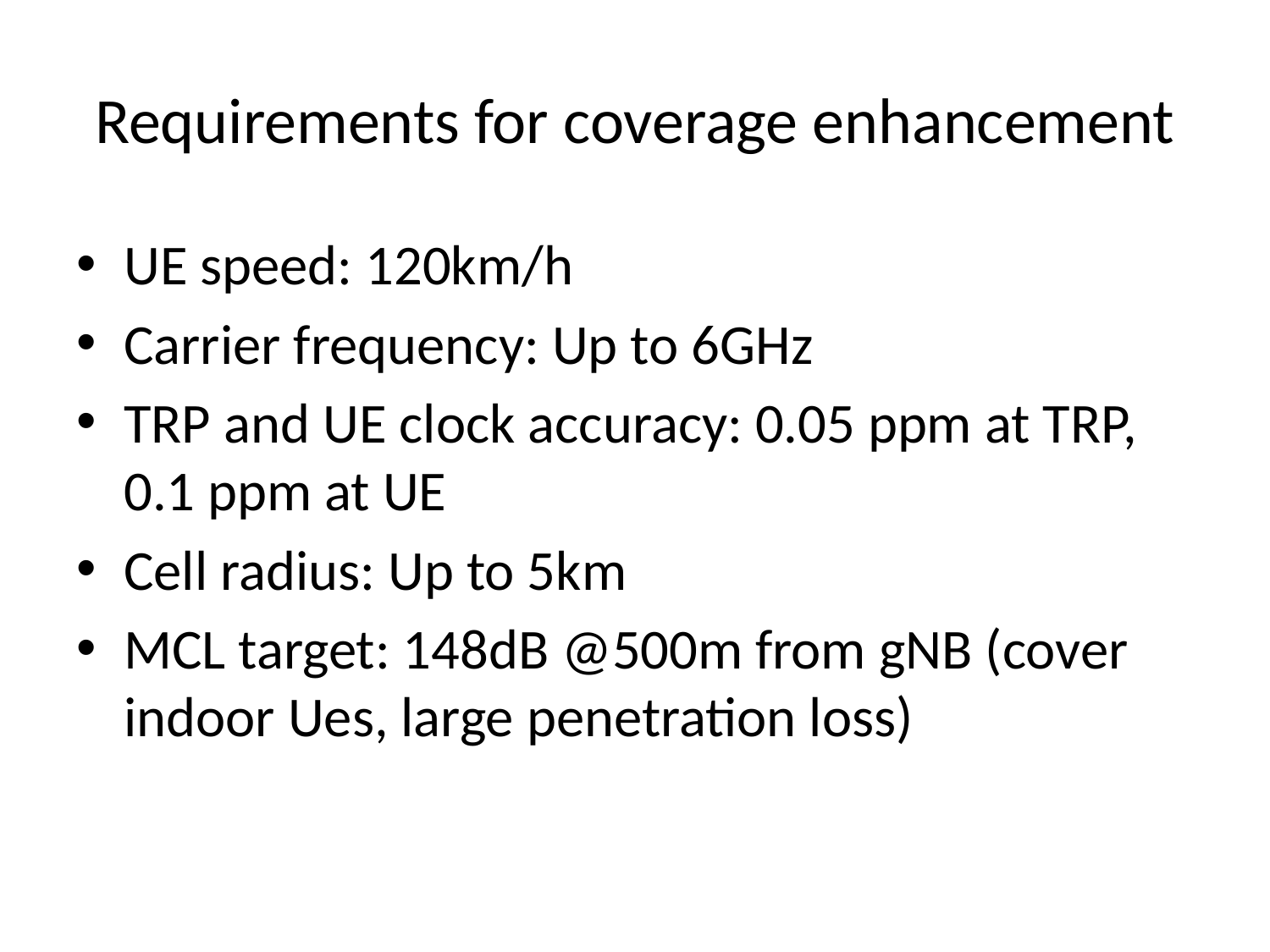

# Requirements for coverage enhancement
UE speed: 120km/h
Carrier frequency: Up to 6GHz
TRP and UE clock accuracy: 0.05 ppm at TRP, 0.1 ppm at UE
Cell radius: Up to 5km
MCL target: 148dB @500m from gNB (cover indoor Ues, large penetration loss)